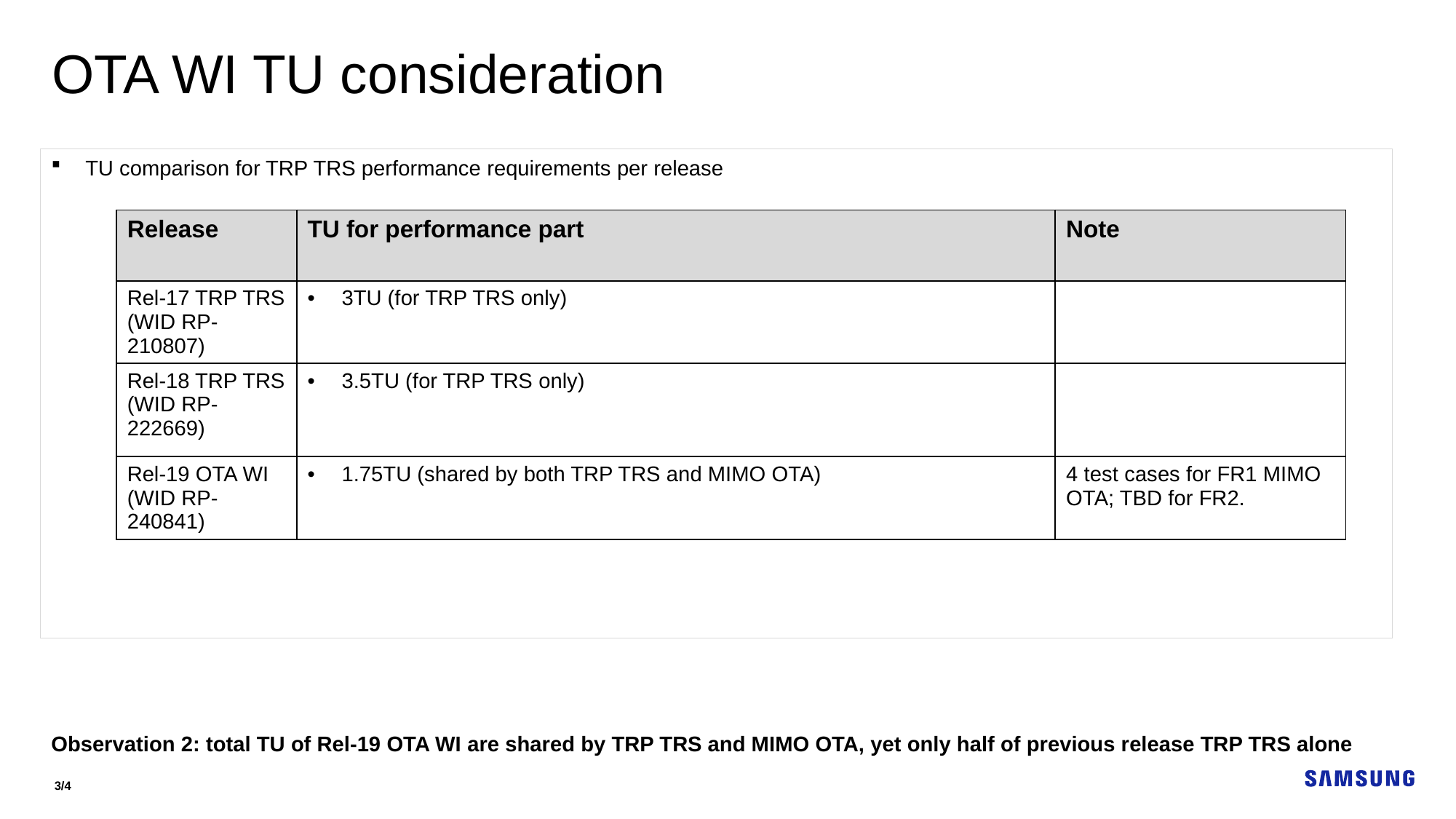

OTA WI TU consideration
TU comparison for TRP TRS performance requirements per release

Observation 2: total TU of Rel-19 OTA WI are shared by TRP TRS and MIMO OTA, yet only half of previous release TRP TRS alone

| Release | TU for performance part | Note |
| --- | --- | --- |
| Rel-17 TRP TRS (WID RP-210807) | 3TU (for TRP TRS only) |  |
| Rel-18 TRP TRS (WID RP-222669) | 3.5TU (for TRP TRS only) |  |
| Rel-19 OTA WI (WID RP-240841) | 1.75TU (shared by both TRP TRS and MIMO OTA) | 4 test cases for FR1 MIMO OTA; TBD for FR2. |
3/4